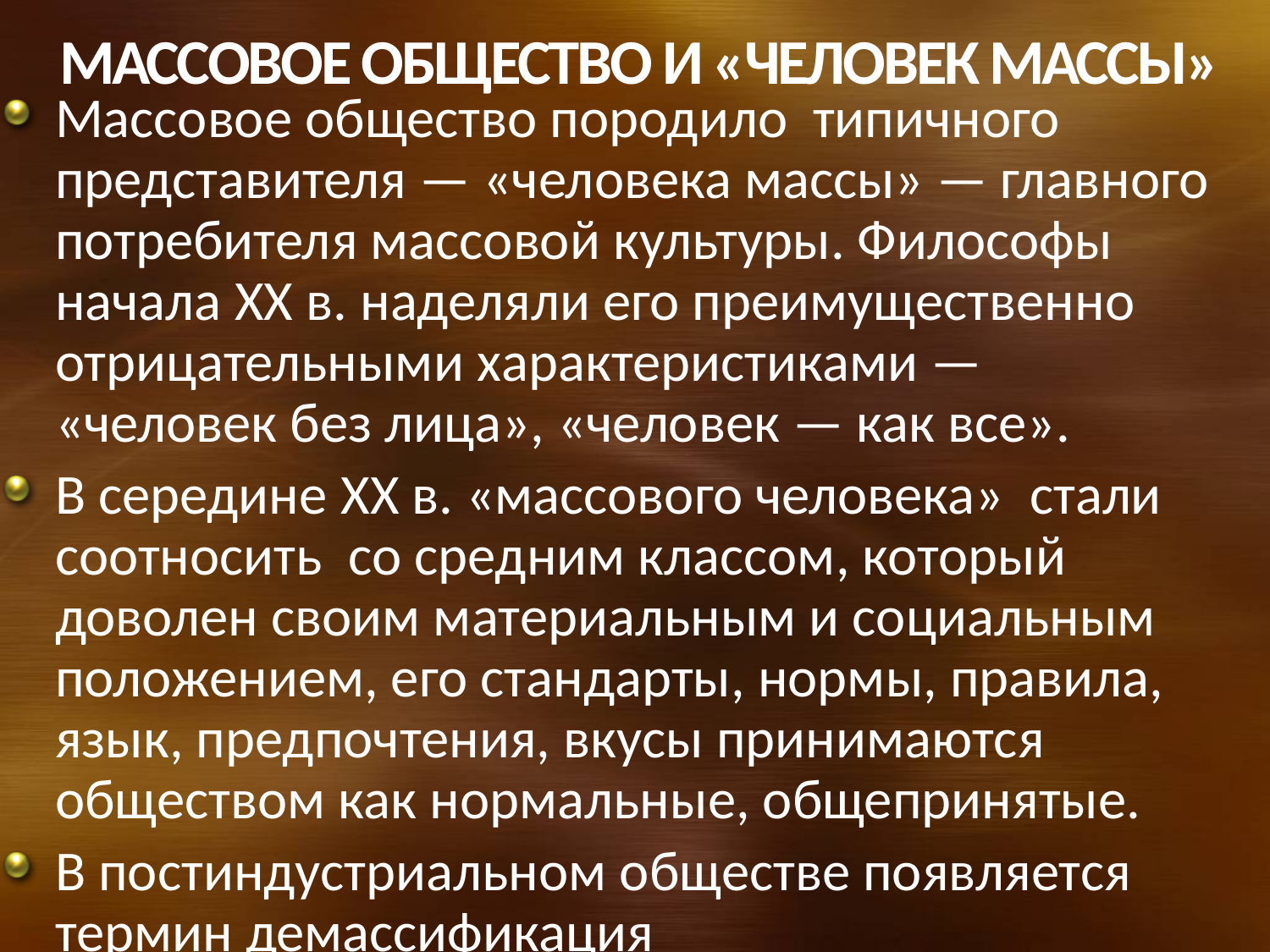

# МАССОВОЕ ОБЩЕСТВО И «ЧЕЛОВЕК МАССЫ»
Массовое общество породило  типичного представителя — «человека массы» — главного потребителя массовой культуры. Философы начала XX в. наделяли его преимущественно отрицательными характеристиками — «человек без лица», «человек — как все».
В середине XX в. «массового человека»  стали соотносить  со средним классом, который доволен своим материальным и социальным положением, его стандарты, нормы, правила, язык, предпочтения, вкусы принимаются обществом как нормальные, общепринятые.
В постиндустриальном обществе появляется термин демассификация